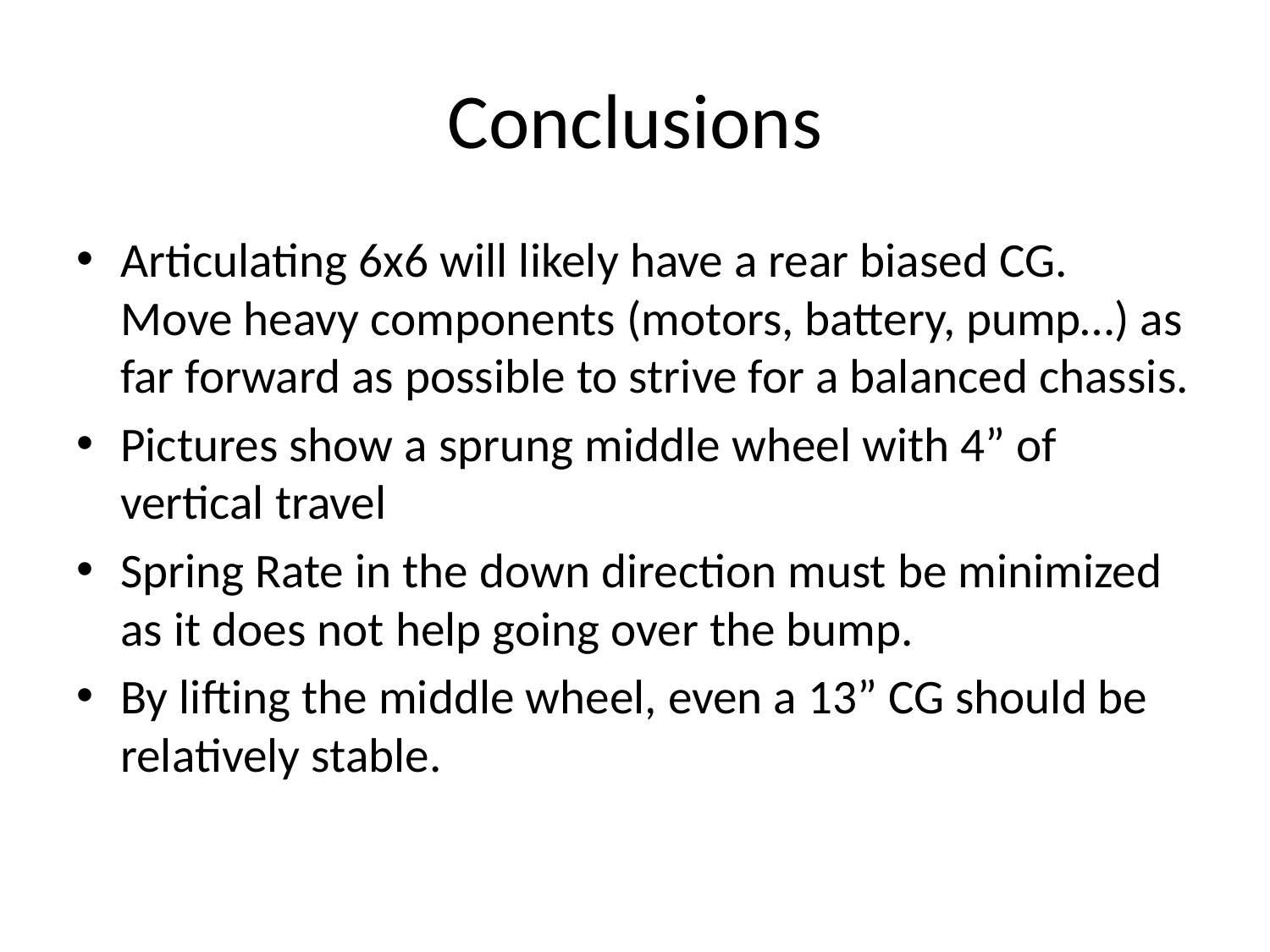

# Conclusions
Articulating 6x6 will likely have a rear biased CG.  Move heavy components (motors, battery, pump…) as far forward as possible to strive for a balanced chassis.
Pictures show a sprung middle wheel with 4” of vertical travel
Spring Rate in the down direction must be minimized as it does not help going over the bump.
By lifting the middle wheel, even a 13” CG should be relatively stable.